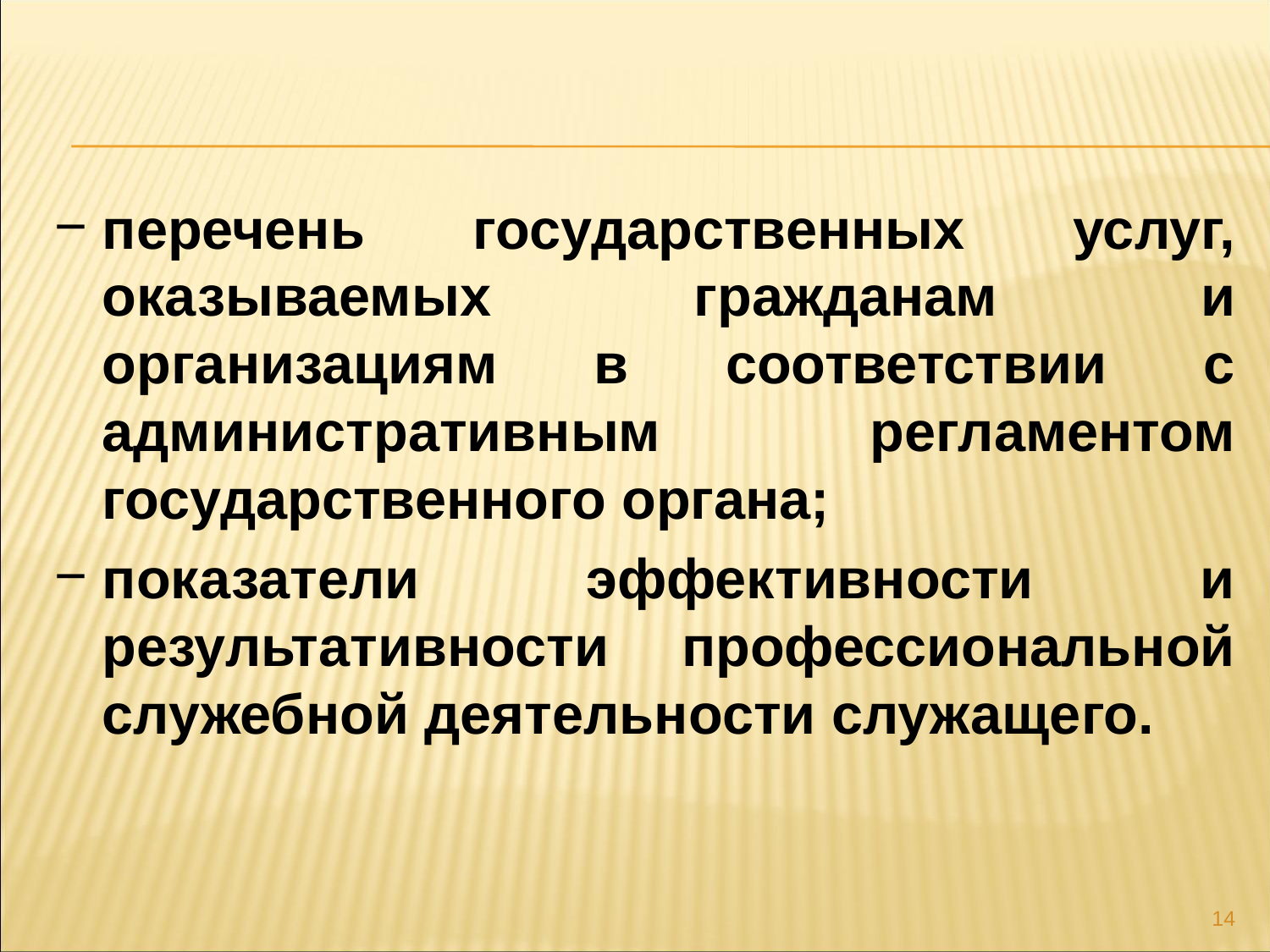

перечень государственных услуг, оказываемых гражданам и организациям в соответствии с административным регламентом государственного органа;
показатели эффективности и результативности профессиональной служебной деятельности служащего.
14